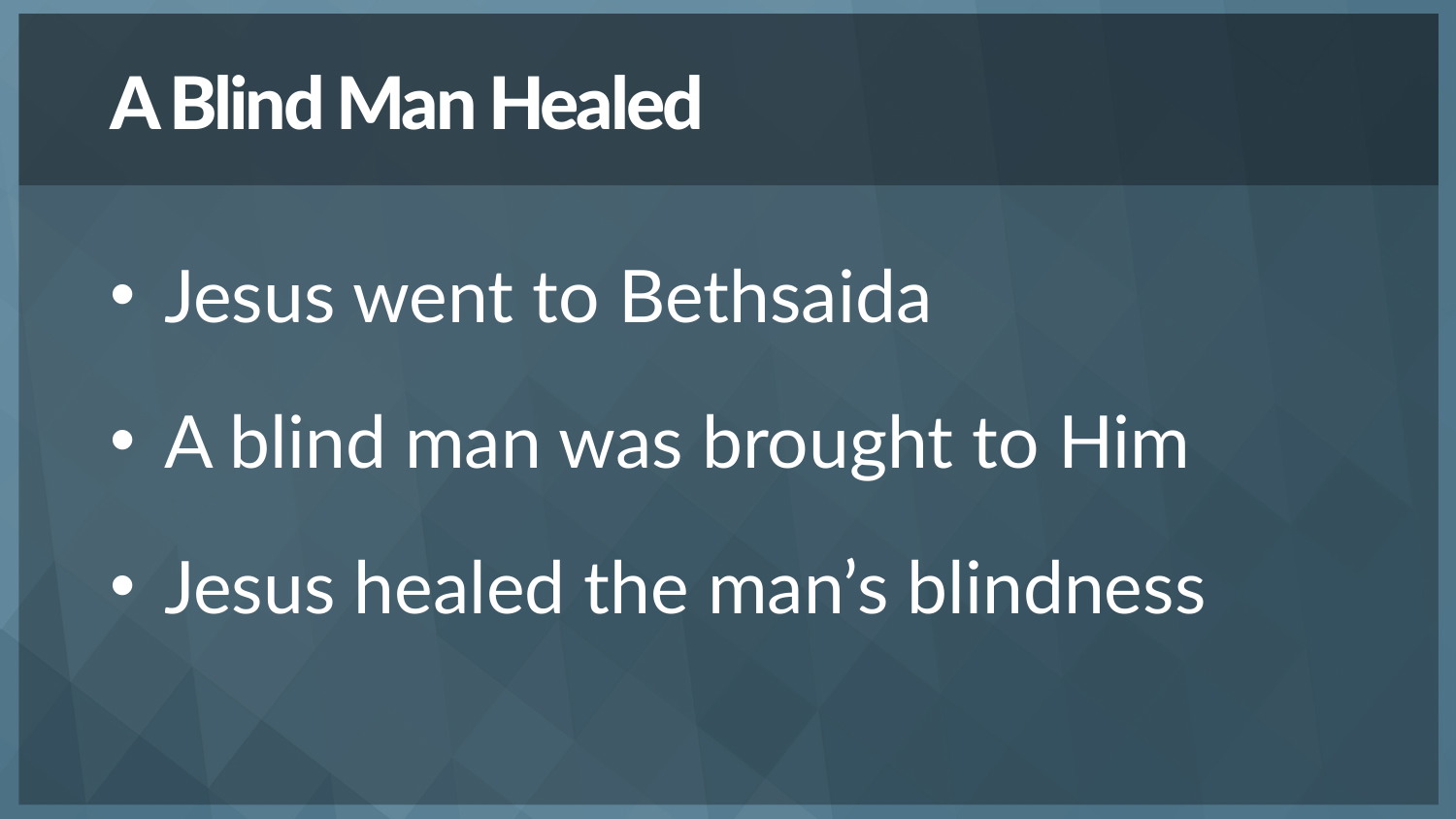

# A Blind Man Healed
Jesus went to Bethsaida
A blind man was brought to Him
Jesus healed the man’s blindness